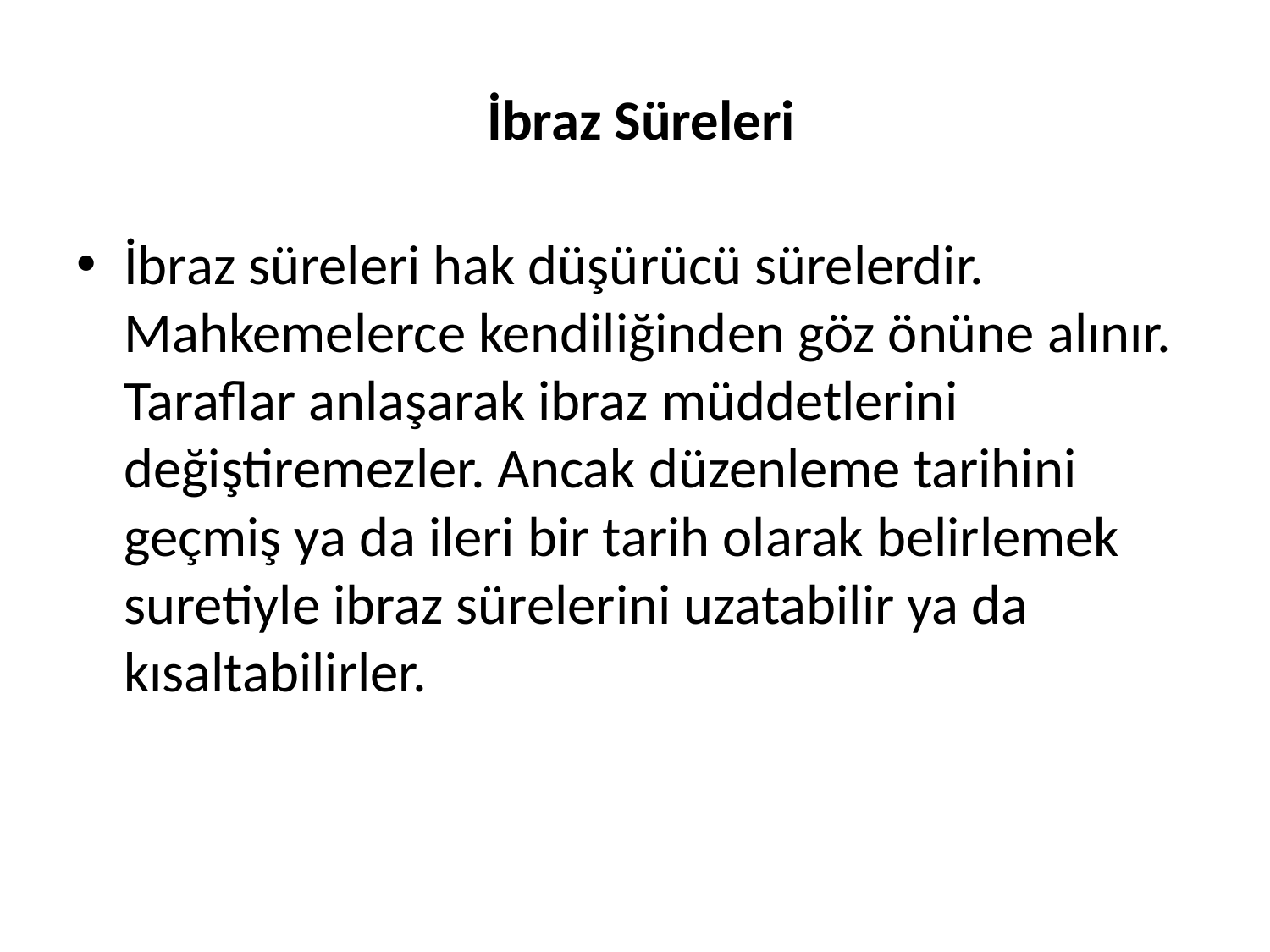

# İbraz Süreleri
İbraz süreleri hak düşürücü sürelerdir. Mahkemelerce kendiliğinden göz önüne alınır. Taraflar anlaşarak ibraz müddetlerini değiştiremezler. Ancak düzenleme tarihini geçmiş ya da ileri bir tarih olarak belirlemek suretiyle ibraz sürelerini uzatabilir ya da kısaltabilirler.